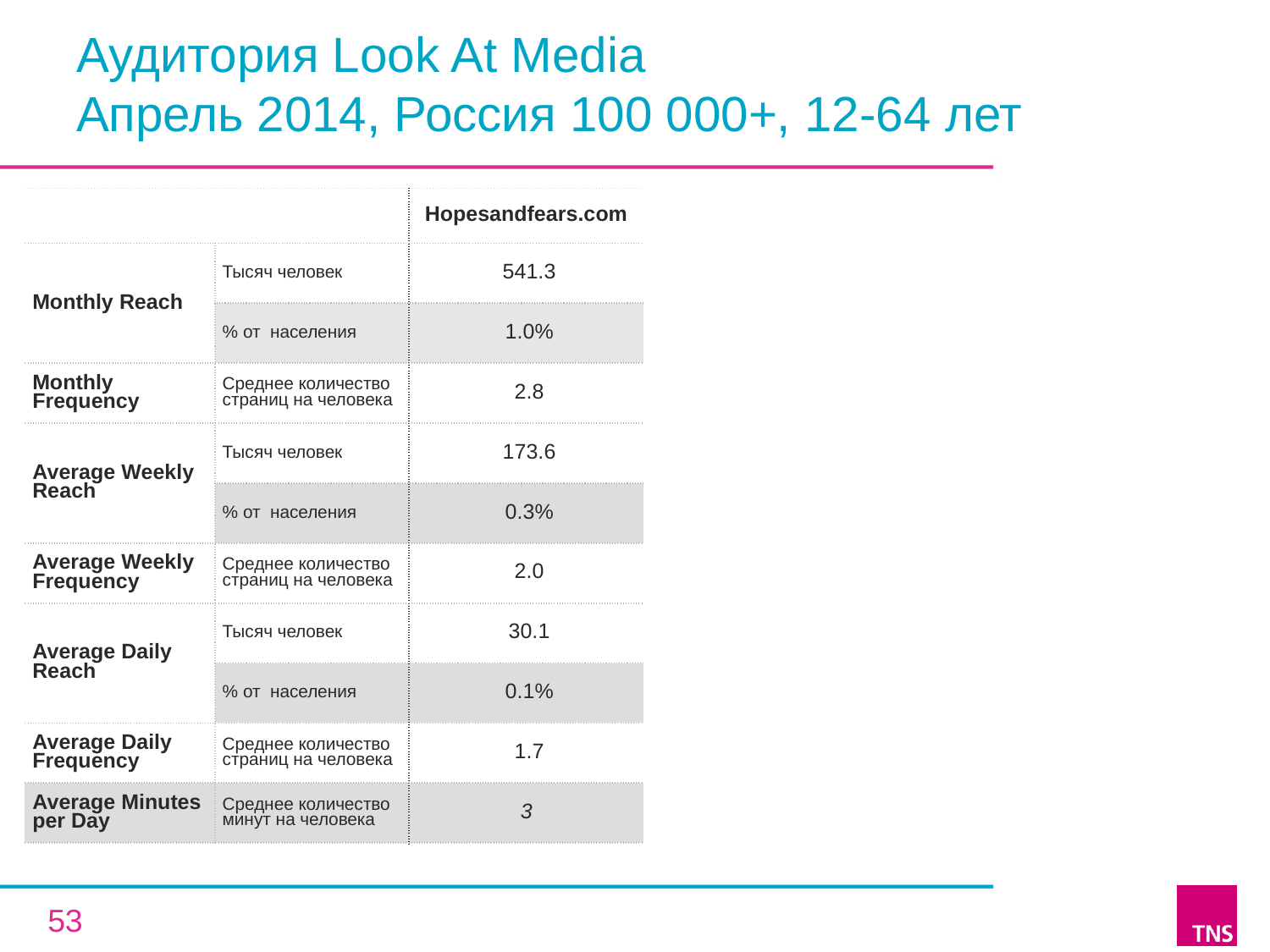

# Аудитория Look At Media Апрель 2014, Россия 100 000+, 12-64 лет
|  |  | Hopesandfears.com |
| --- | --- | --- |
| Monthly Reach | Тысяч человек | 541.3 |
|  | % от населения | 1.0% |
| Monthly Frequency | Среднее количество страниц на человека | 2.8 |
| Average Weekly Reach | Тысяч человек | 173.6 |
|  | % от населения | 0.3% |
| Average Weekly Frequency | Среднее количество страниц на человека | 2.0 |
| Average Daily Reach | Тысяч человек | 30.1 |
|  | % от населения | 0.1% |
| Average Daily Frequency | Среднее количество страниц на человека | 1.7 |
| Average Minutes per Day | Среднее количество минут на человека | 3 |

53